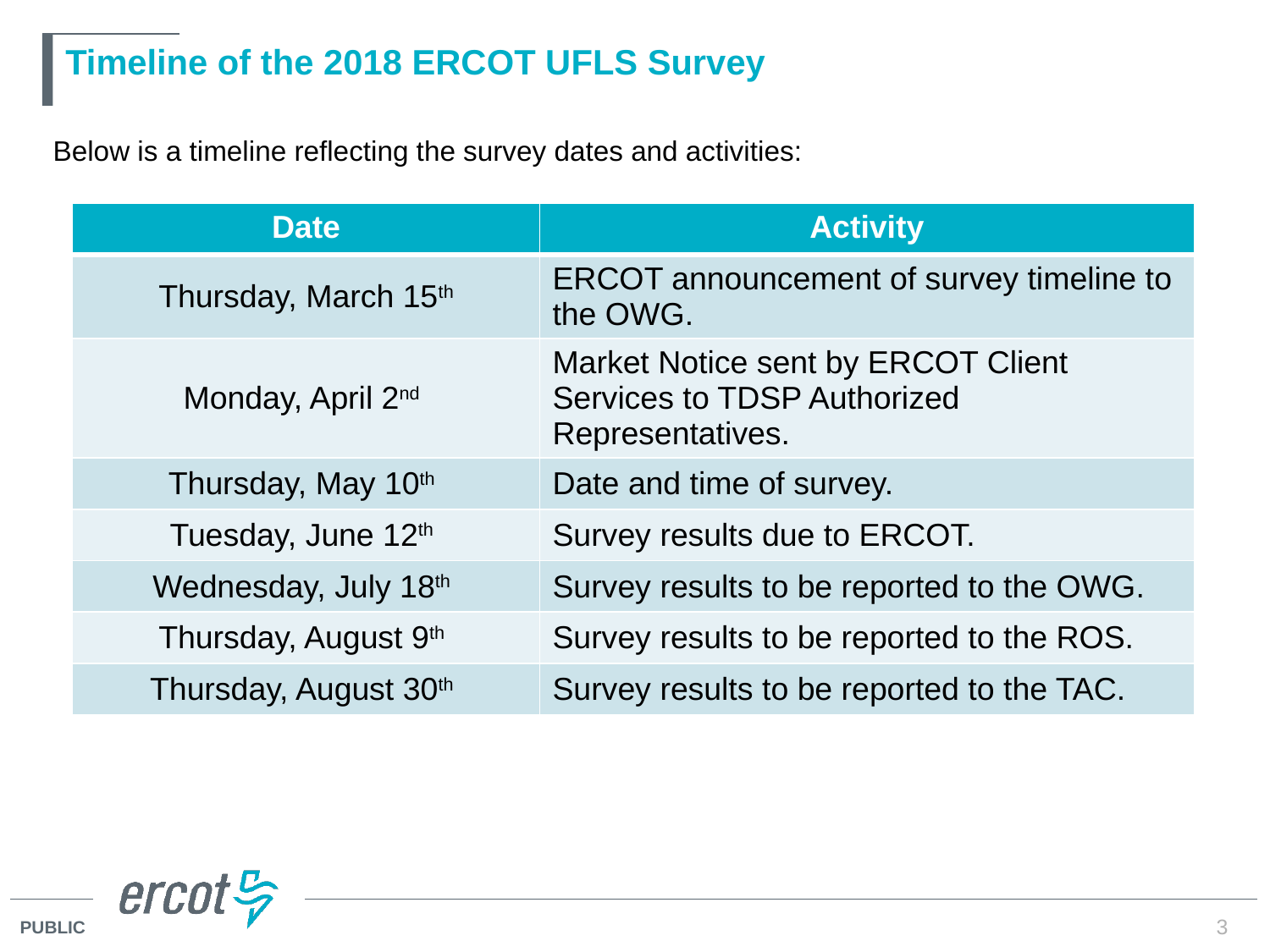

# Timeline of the 2018 ERCOT UFLS Survey
Below is a timeline reflecting the survey dates and activities:

| Date | Activity |
| --- | --- |
| Thursday, March 15th | ERCOT announcement of survey timeline to the OWG. |
| Monday, April 2nd | Market Notice sent by ERCOT Client Services to TDSP Authorized Representatives. |
| Thursday, May 10th | Date and time of survey. |
| Tuesday, June 12th | Survey results due to ERCOT. |
| Wednesday, July 18th | Survey results to be reported to the OWG. |
| Thursday, August 9th | Survey results to be reported to the ROS. |
| Thursday, August 30th | Survey results to be reported to the TAC. |
3